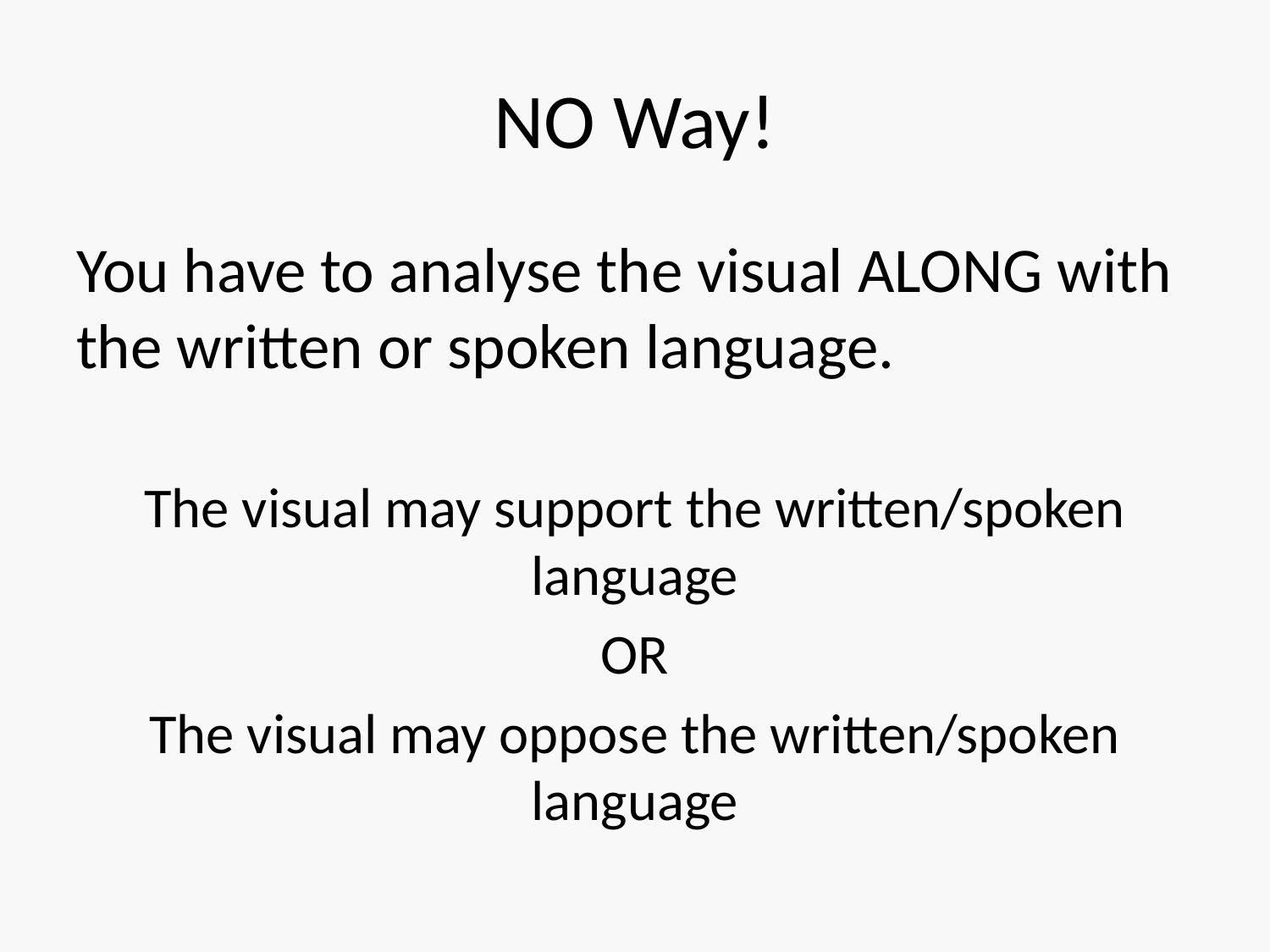

# NO Way!
You have to analyse the visual ALONG with the written or spoken language.

The visual may support the written/spoken language
OR
The visual may oppose the written/spoken language